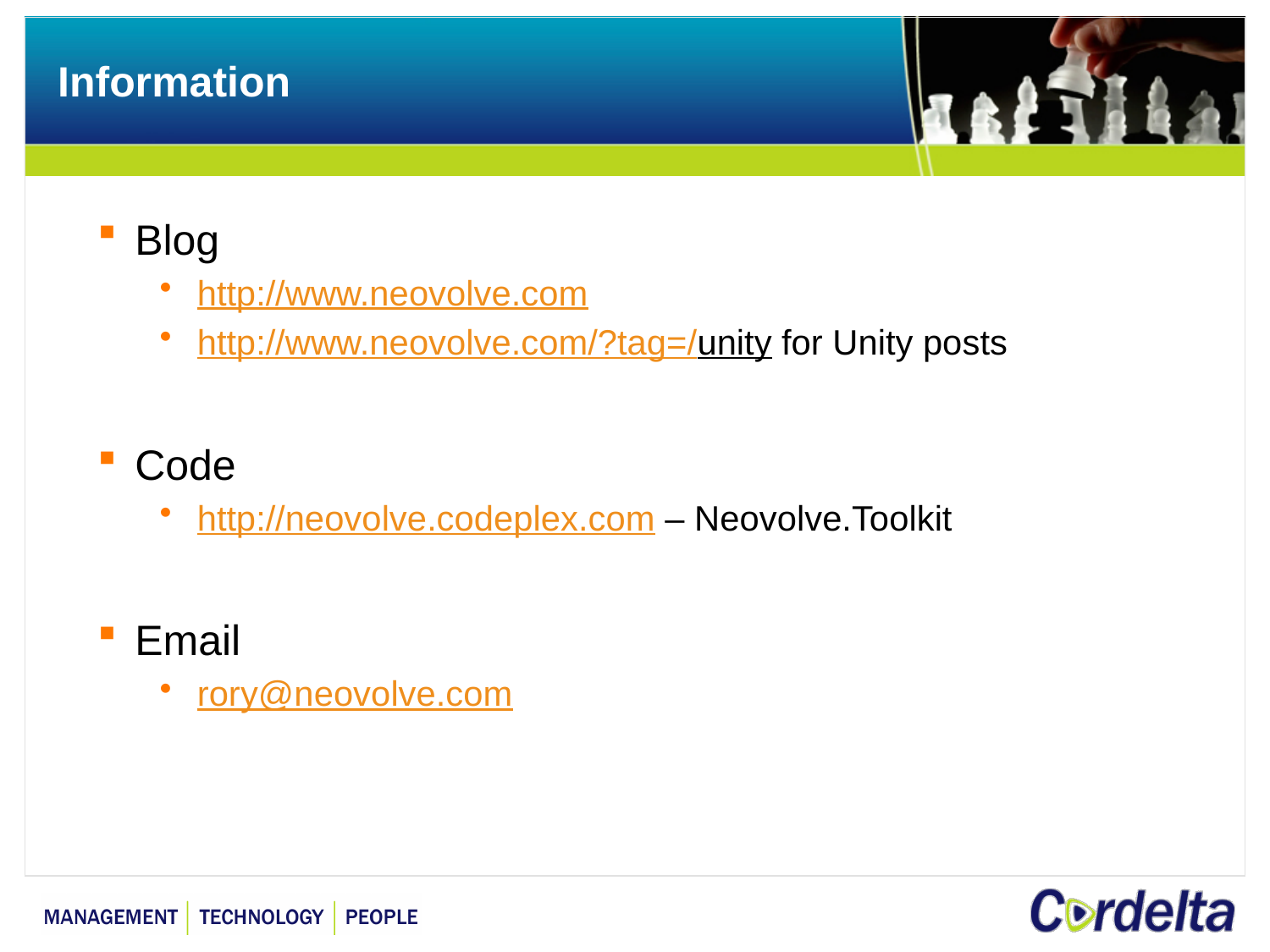

# Information
Blog
http://www.neovolve.com
http://www.neovolve.com/?tag=/unity for Unity posts

Code
http://neovolve.codeplex.com – Neovolve.Toolkit

Email
rory@neovolve.com